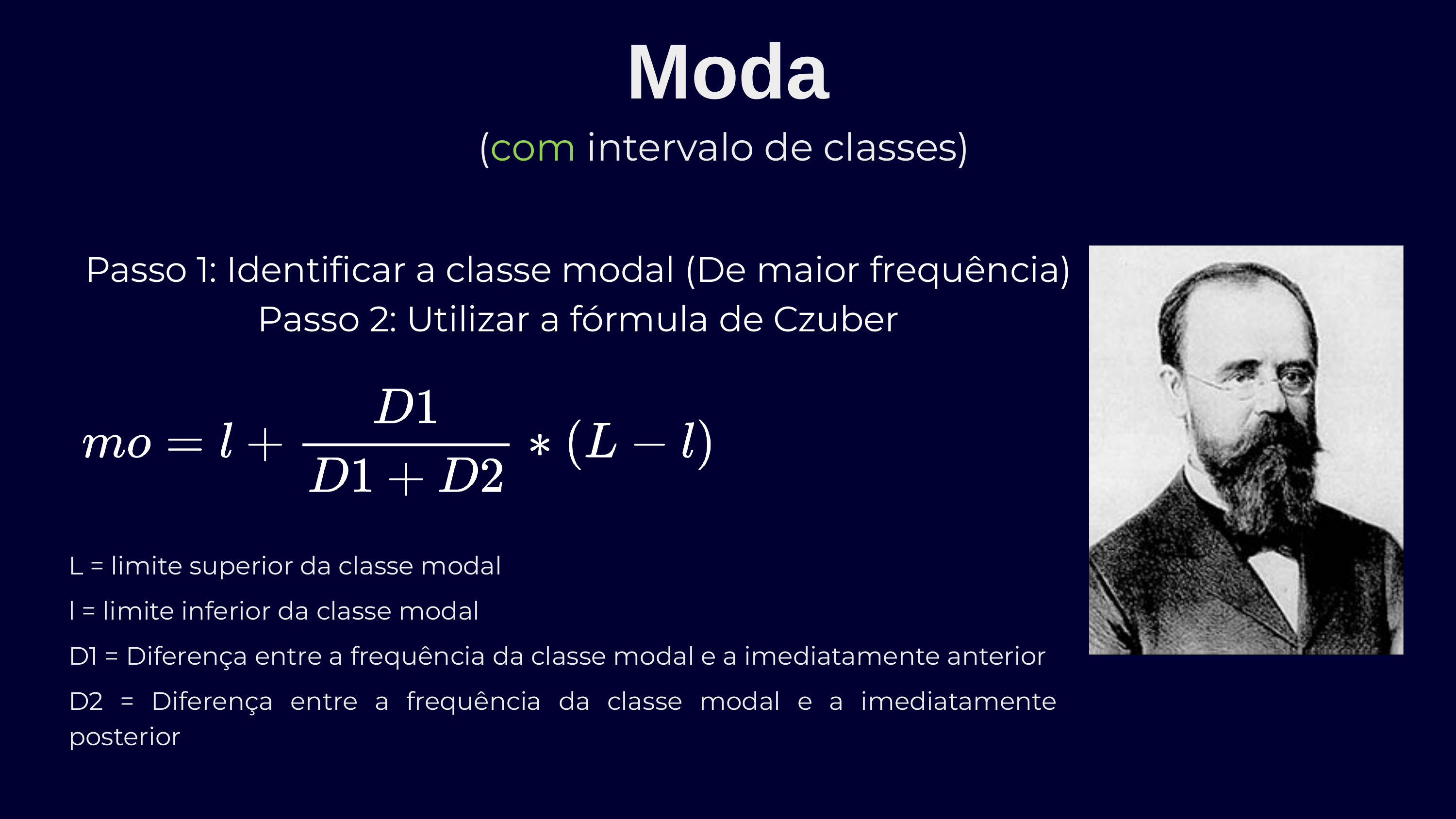

Moda
(com intervalo de classes)
Passo 1: Identificar a classe modal (De maior frequência)
Passo 2: Utilizar a fórmula de Czuber

L = limite superior da classe modal
l = limite inferior da classe modal
D1 = Diferença entre a frequência da classe modal e a imediatamente anterior
D2 = Diferença entre a frequência da classe modal e a imediatamente posterior